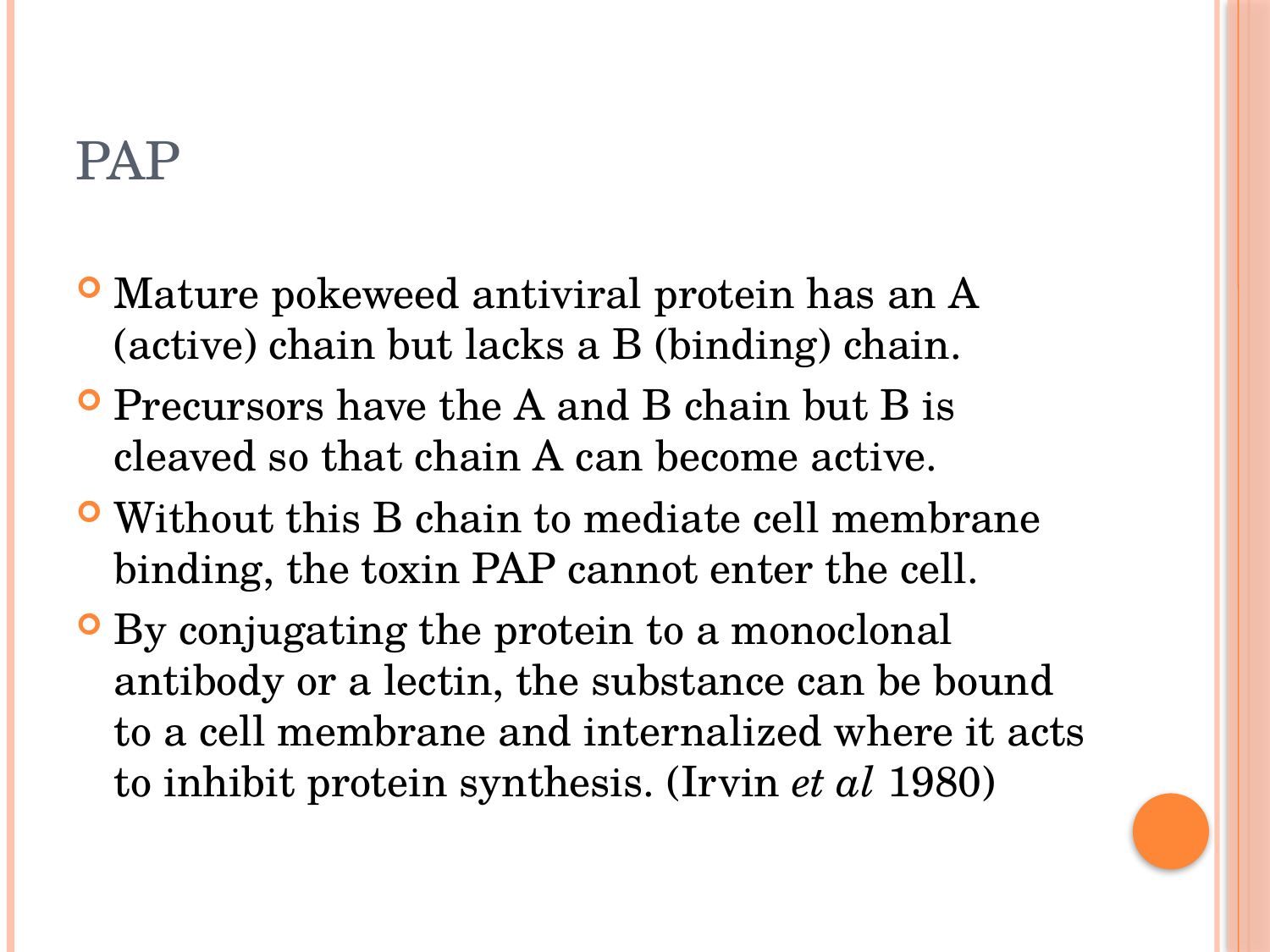

# PAP

Mature pokeweed antiviral protein has an A (active) chain but lacks a B (binding) chain.
Precursors have the A and B chain but B is cleaved so that chain A can become active.
Without this B chain to mediate cell membrane binding, the toxin PAP cannot enter the cell.
By conjugating the protein to a monoclonal antibody or a lectin, the substance can be bound to a cell membrane and internalized where it acts to inhibit protein synthesis. (Irvin et al 1980)